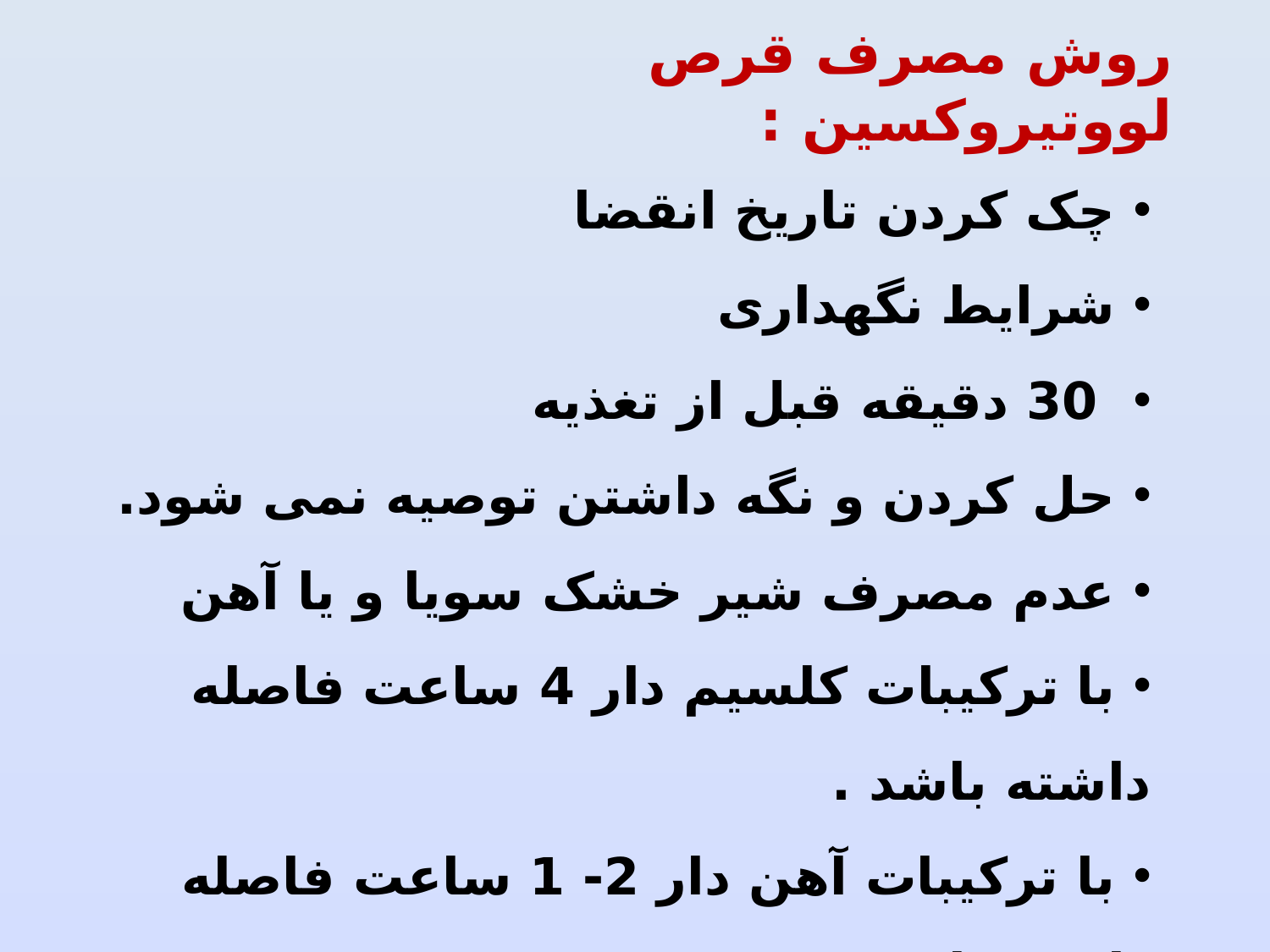

روش مصرف قرص لووتیروکسین :
 چک کردن تاریخ انقضا
 شرایط نگهداری
  30 دقیقه قبل از تغذیه
 حل کردن و نگه داشتن توصیه نمی شود.
 عدم مصرف شیر خشک سویا و یا آهن
 با ترکیبات کلسیم دار 4 ساعت فاصله داشته باشد .
 با ترکیبات آهن دار 2- 1 ساعت فاصله داشته باشد .
 استفراغ در کمتر از نیم ساعت، تکرار دارو